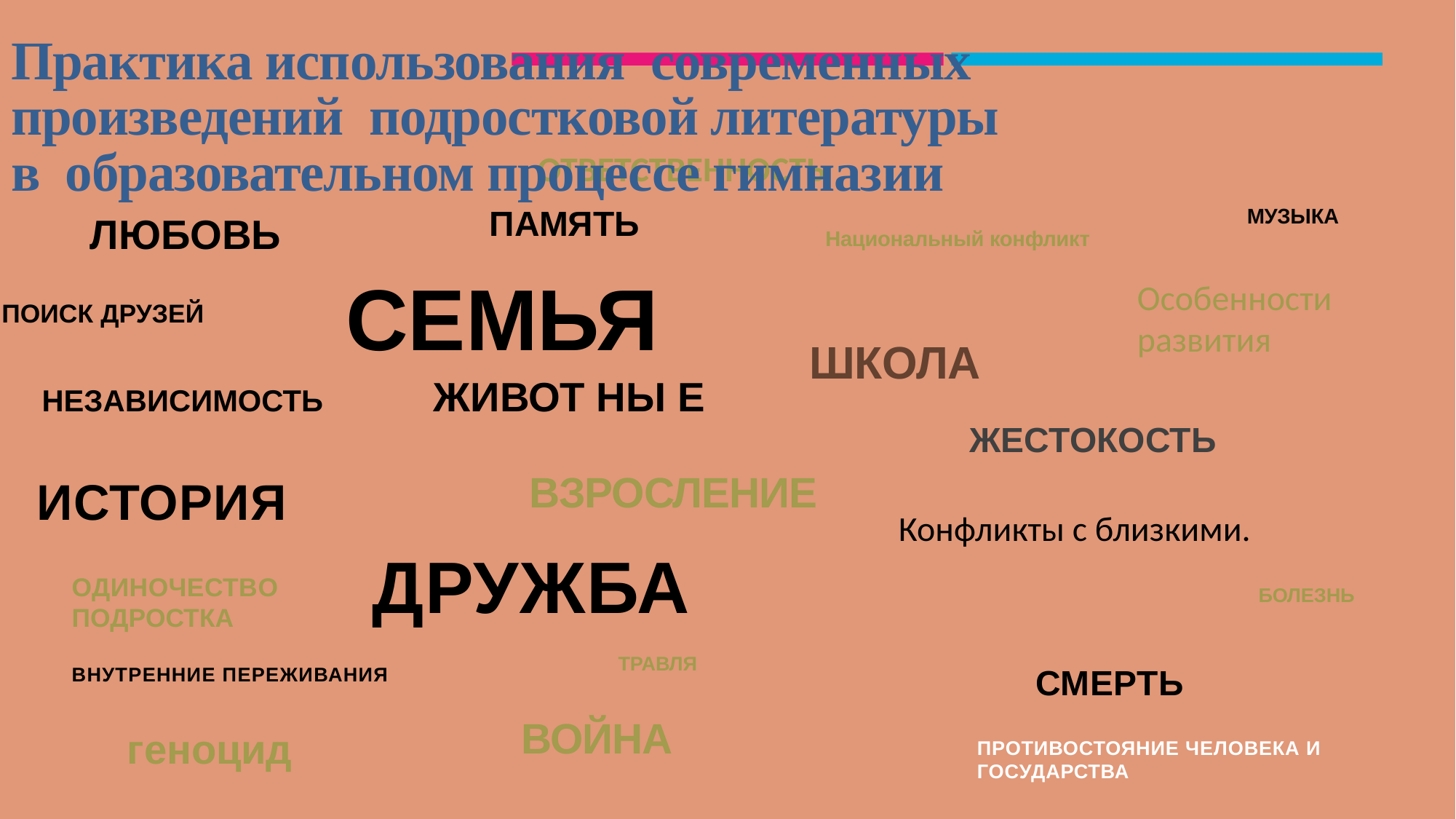

Практика использования  современных
произведений  подростковой литературы
в  образовательном процессе гимназии

ОТВЕТСТВЕННОСТЬ
ПАМЯТЬ
МУЗЫКА
ЛЮБОВЬ
Национальный конфликт

СЕМЬЯ
Особенности развития
ПОИСК ДРУЗЕЙ
ШКОЛА
ЖИВОТ НЫ Е
НЕЗАВИСИМОСТЬ
ЖЕСТОКОСТЬ
ВЗРОСЛЕНИЕ
ИСТОРИЯ
Конфликты с близкими.
ДРУЖБА
ОДИНОЧЕСТВО ПОДРОСТКА
БОЛЕЗНЬ
ТРАВЛЯ
СМЕРТЬ
ВНУТРЕННИЕ ПЕРЕЖИВАНИЯ
ВОЙНА

 геноцид
ПРОТИВОСТОЯНИЕ ЧЕЛОВЕКА И ГОСУДАРСТВА